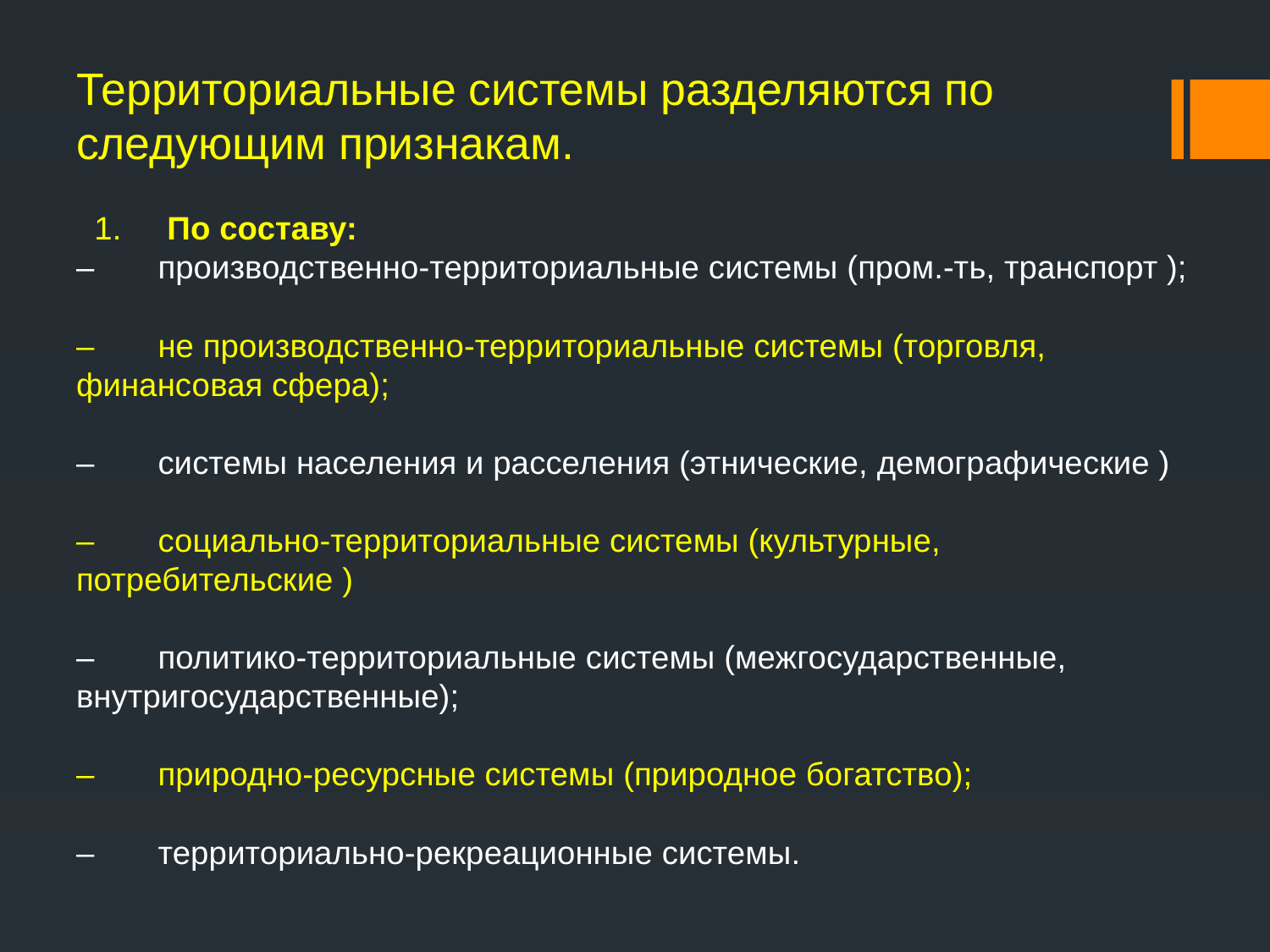

# Территориальные системы разделяются по следующим признакам. 1.     По составу: –       производственно-территориальные системы (пром.-ть, транспорт ); –       не производственно-территориальные системы (торговля, финансовая сфера); –       системы населения и расселения (этнические, демографические ) –       социально-территориальные системы (культурные, потребительские ) –       политико-территориальные системы (межгосударственные, внутригосударственные); –       природно-ресурсные системы (природное богатство); –       территориально-рекреационные системы.